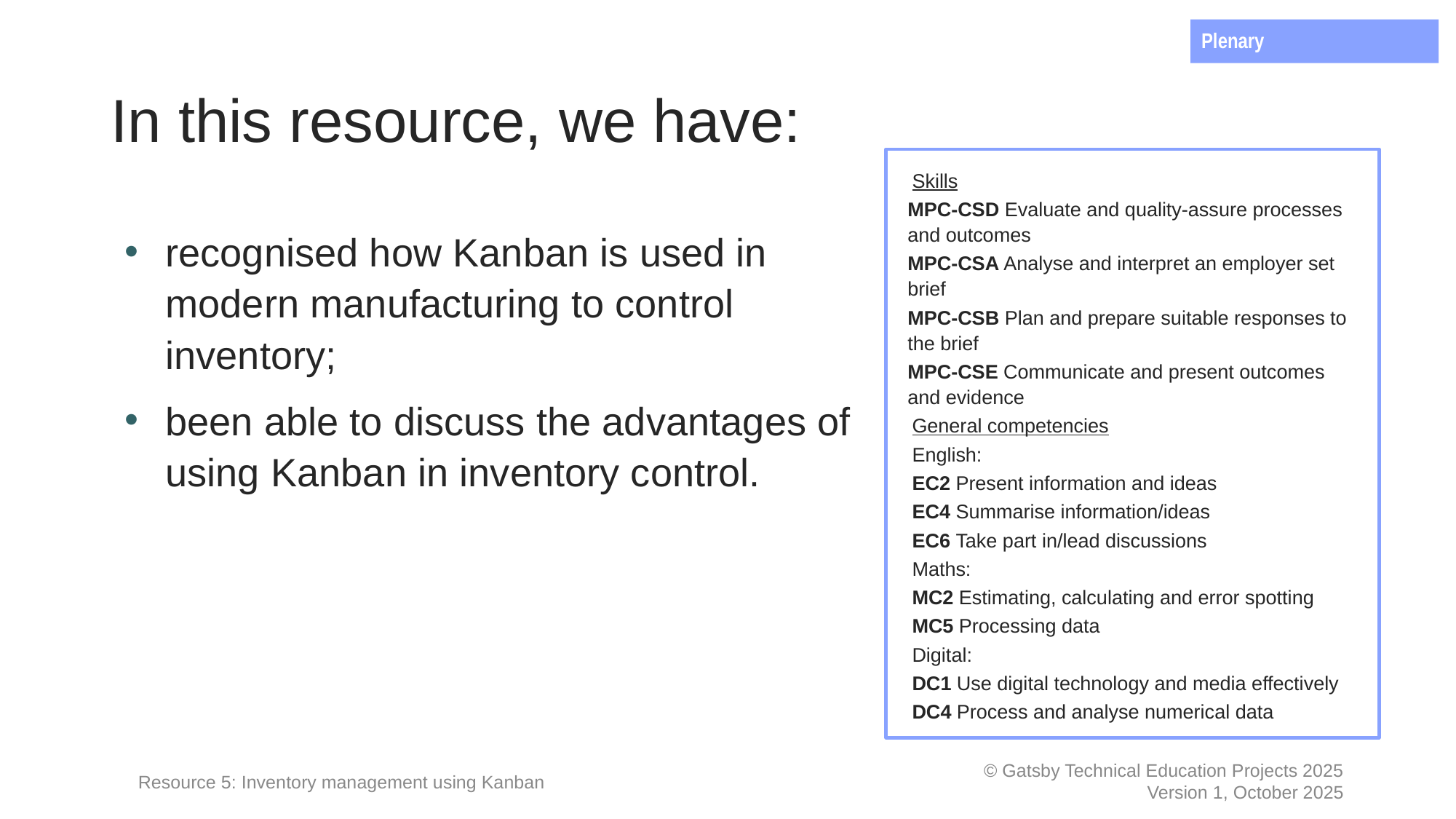

Plenary
# In this resource, we have:
Skills
MPC-CSD Evaluate and quality-assure processes and outcomes
MPC-CSA Analyse and interpret an employer set brief
MPC-CSB Plan and prepare suitable responses to the brief
MPC-CSE Communicate and present outcomes and evidence
General competencies
English:
EC2 Present information and ideas
EC4 Summarise information/ideas
EC6 Take part in/lead discussions
Maths:
MC2 Estimating, calculating and error spotting
MC5 Processing data
Digital:
DC1 Use digital technology and media effectively
DC4 Process and analyse numerical data
recognised how Kanban is used in modern manufacturing to control inventory;
been able to discuss the advantages of using Kanban in inventory control.
Resource 5: Inventory management using Kanban